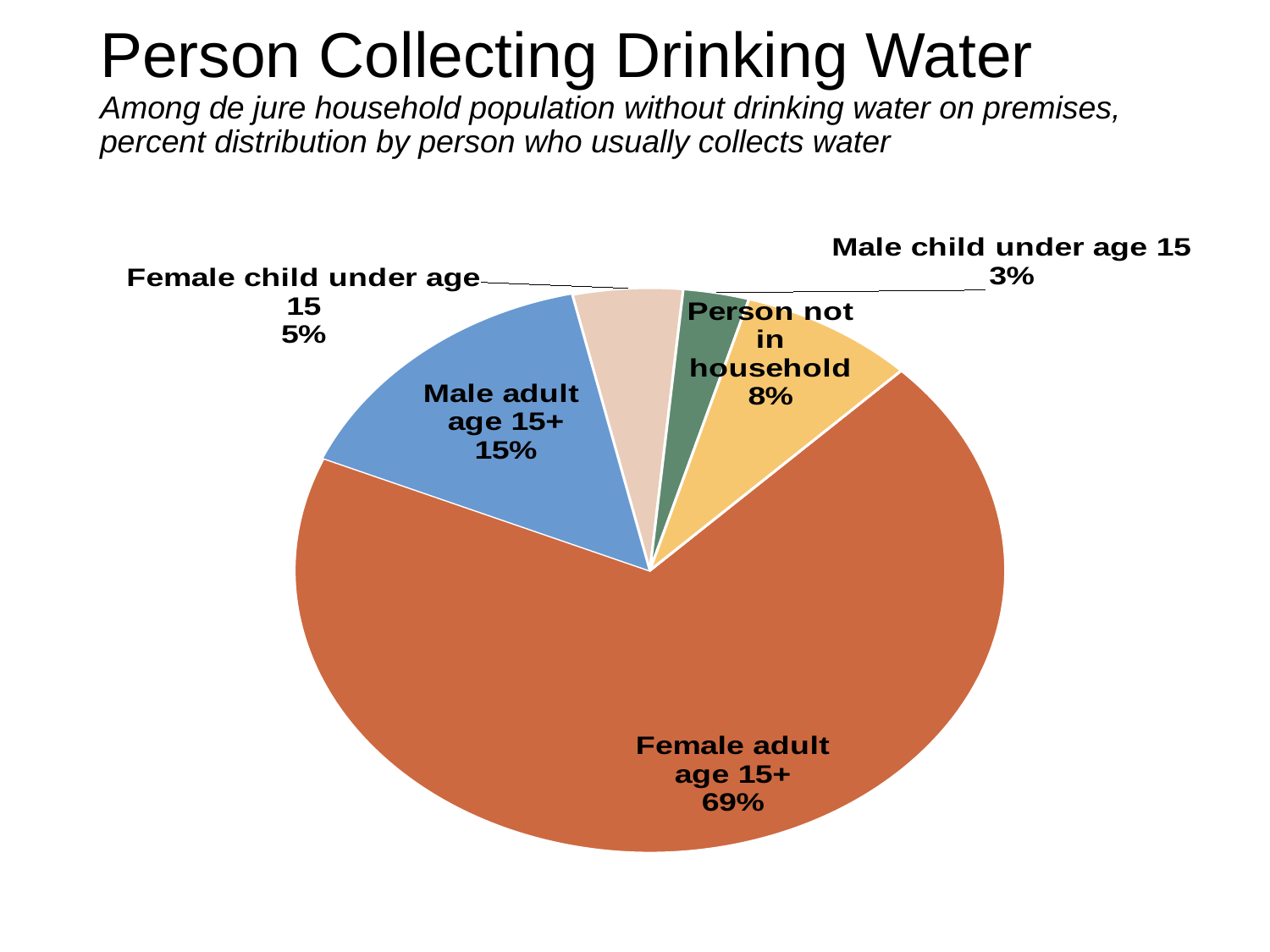

# Person Collecting Drinking Water
Among de jure household population without drinking water on premises,
percent distribution by person who usually collects water

### Chart

| Category | Sales |
|---|---|
| Female adult
age 15+ | 69.0 |
| Male adult
age 15+ | 15.0 |
| Female child under age 15 | 5.0 |
| Male child under age 15 | 3.0 |
| Person not in household | 8.0 |